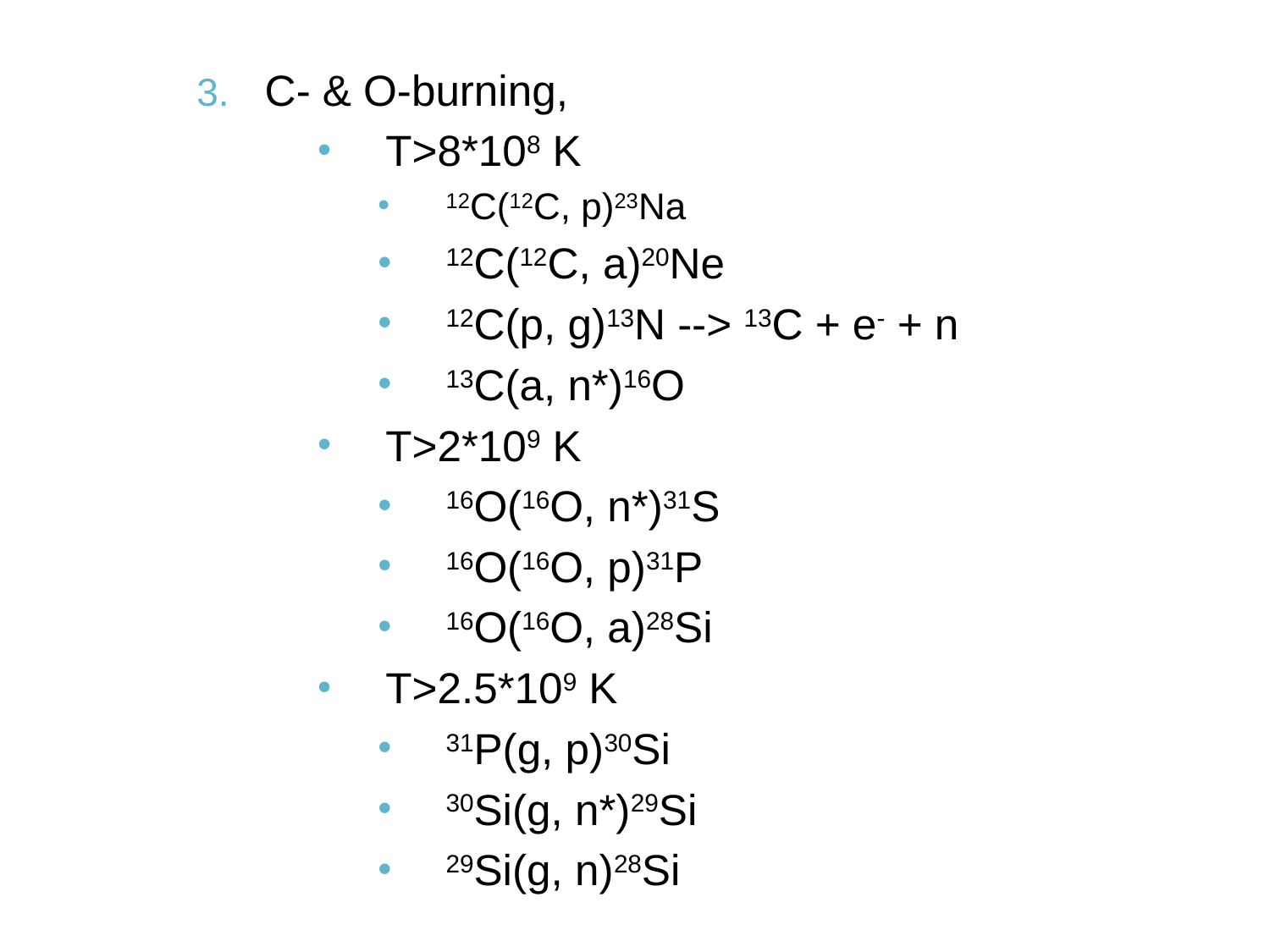

C- & O-burning,
T>8*108 K
12C(12C, p)23Na
12C(12C, a)20Ne
12C(p, g)13N --> 13C + e- + n
13C(a, n*)16O
T>2*109 K
16O(16O, n*)31S
16O(16O, p)31P
16O(16O, a)28Si
T>2.5*109 K
31P(g, p)30Si
30Si(g, n*)29Si
29Si(g, n)28Si